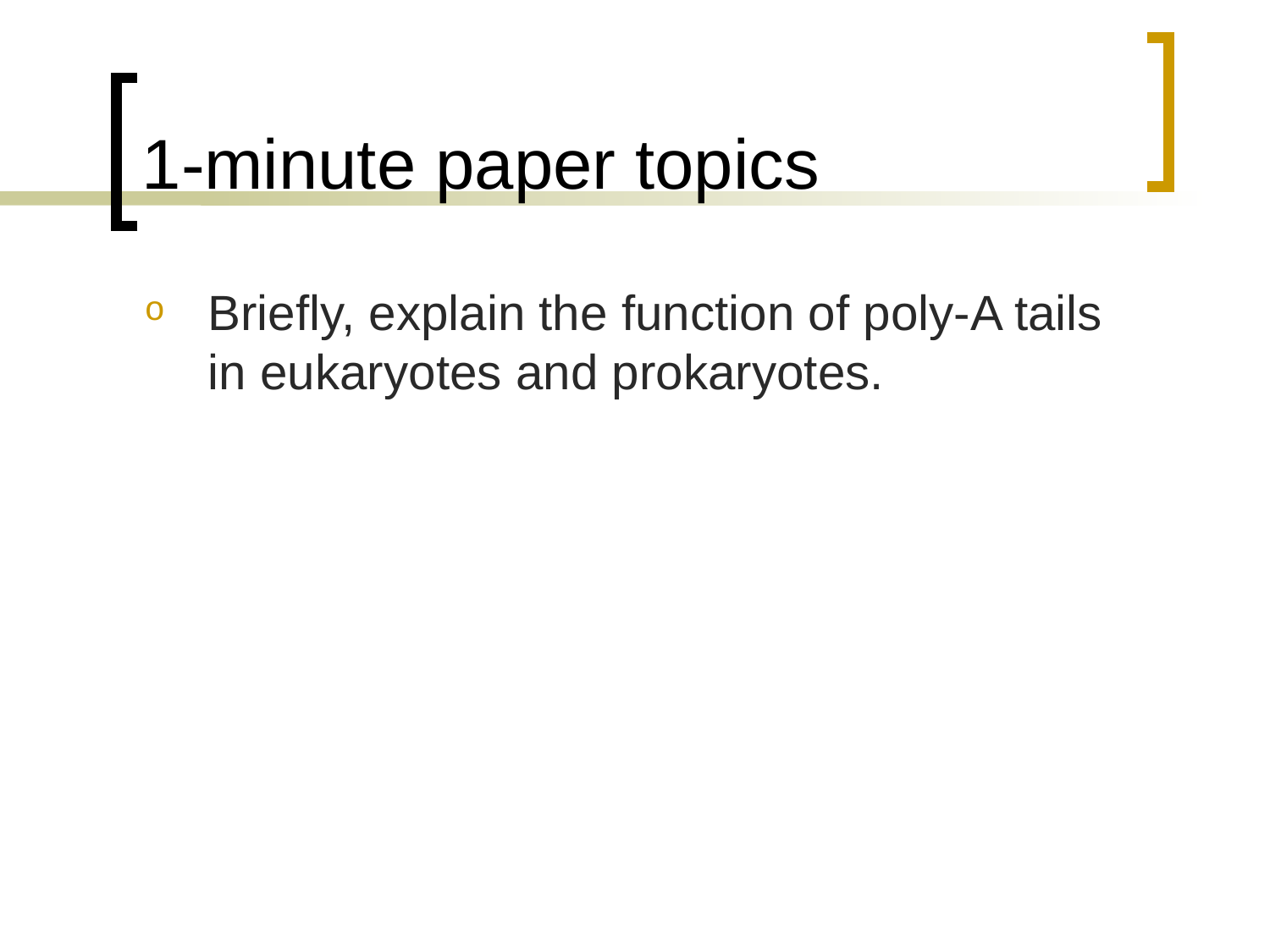

# 1-minute paper topics
Briefly, explain the function of poly-A tails in eukaryotes and prokaryotes.